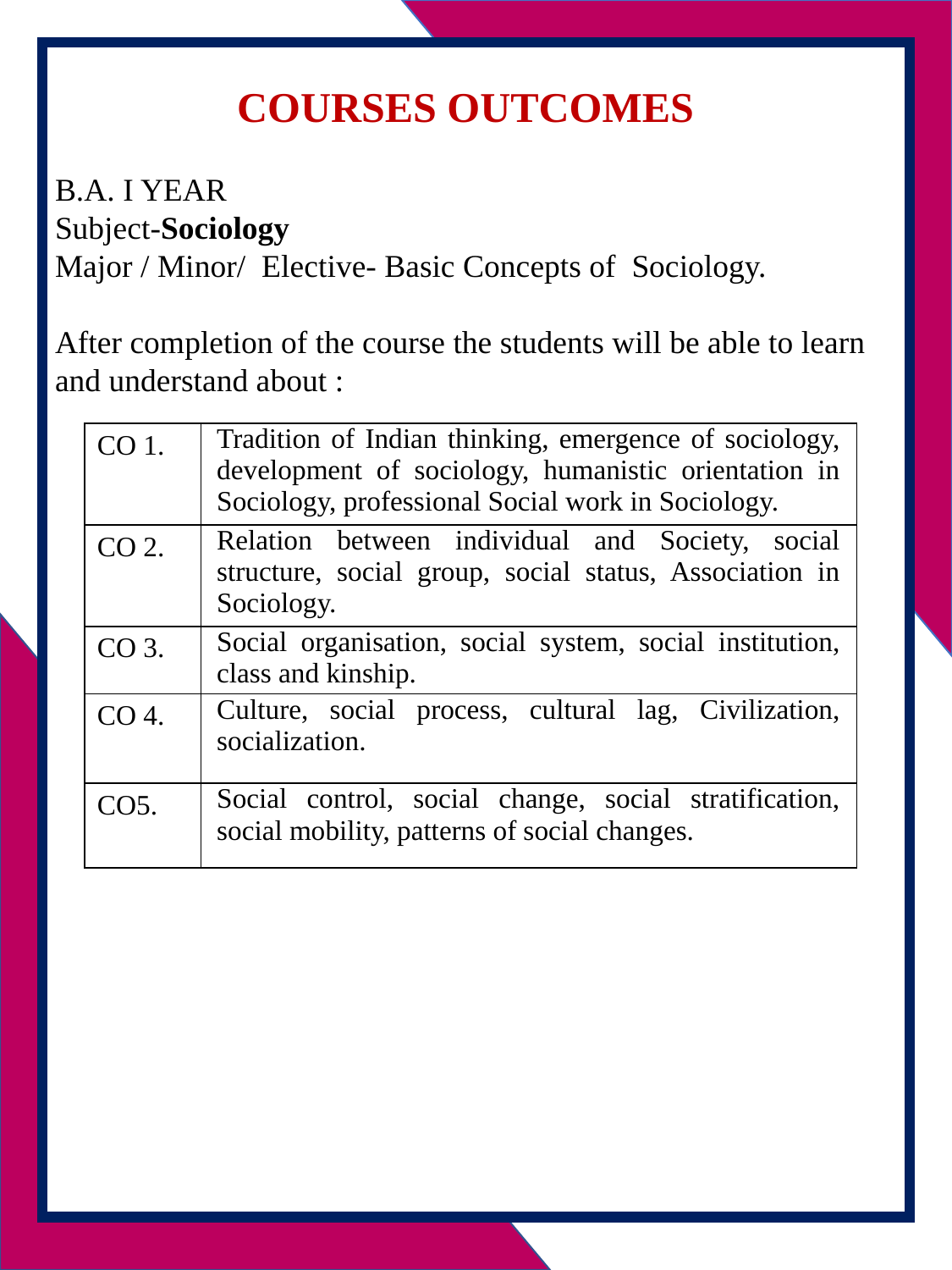

COURSES OUTCOMES

B.A. I YEAR
Subject-Sociology
Major / Minor/  Elective- Basic Concepts of  Sociology.

After completion of the course the students will be able to learn and understand about :

| CO 1. | Tradition of Indian thinking, emergence of sociology, development of sociology, humanistic orientation in Sociology, professional Social work in Sociology. |
| --- | --- |
| CO 2. | Relation between individual and Society, social structure, social group, social status, Association in Sociology. |
| CO 3. | Social organisation, social system, social institution, class and kinship. |
| CO 4. | Culture, social process, cultural lag, Civilization, socialization. |
| CO5. | Social control, social change, social stratification, social mobility, patterns of social changes. |